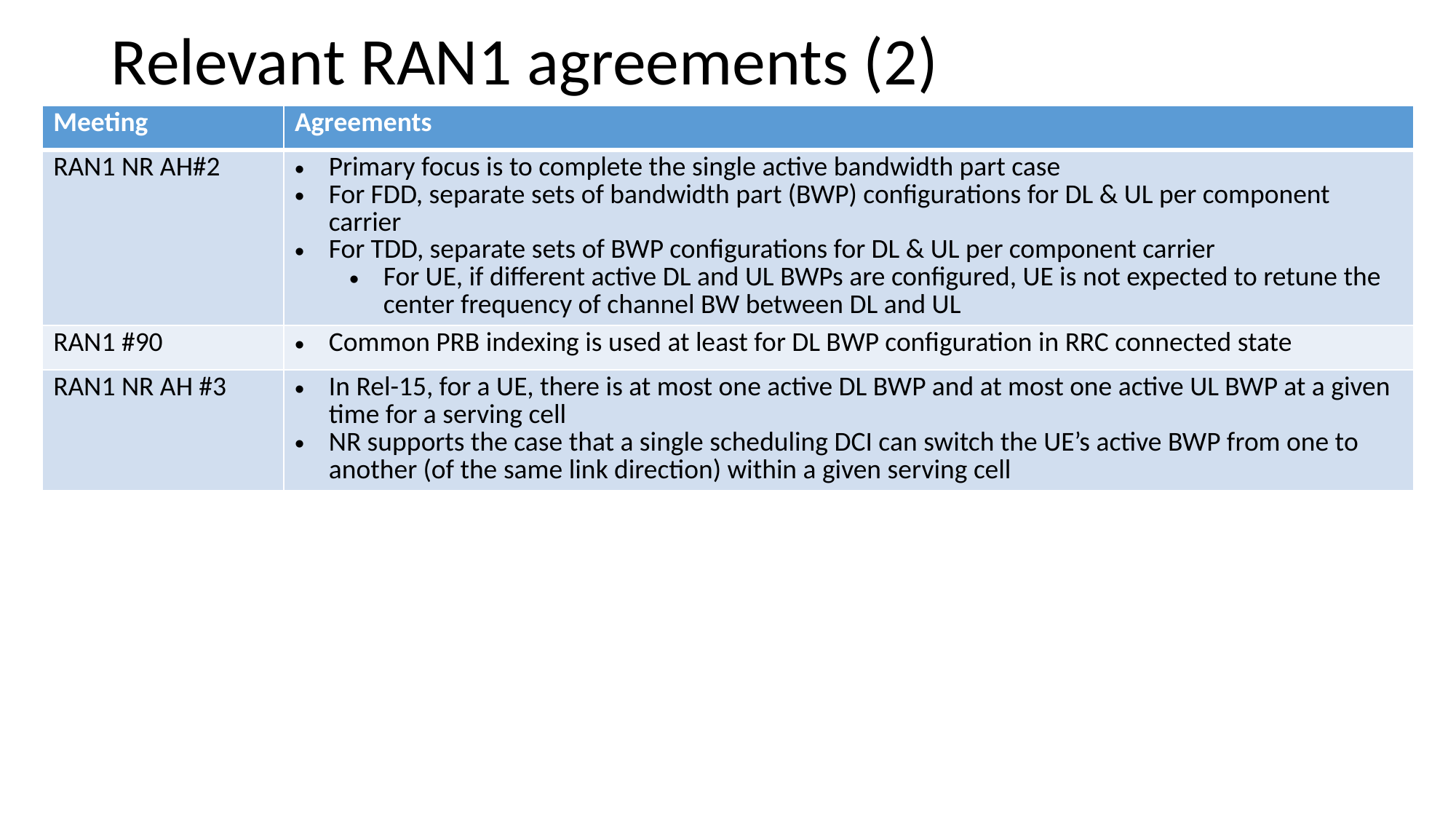

# Relevant RAN1 agreements (2)
| Meeting | Agreements |
| --- | --- |
| RAN1 NR AH#2 | Primary focus is to complete the single active bandwidth part case For FDD, separate sets of bandwidth part (BWP) configurations for DL & UL per component carrier For TDD, separate sets of BWP configurations for DL & UL per component carrier For UE, if different active DL and UL BWPs are configured, UE is not expected to retune the center frequency of channel BW between DL and UL |
| RAN1 #90 | Common PRB indexing is used at least for DL BWP configuration in RRC connected state |
| RAN1 NR AH #3 | In Rel-15, for a UE, there is at most one active DL BWP and at most one active UL BWP at a given time for a serving cell NR supports the case that a single scheduling DCI can switch the UE’s active BWP from one to another (of the same link direction) within a given serving cell |